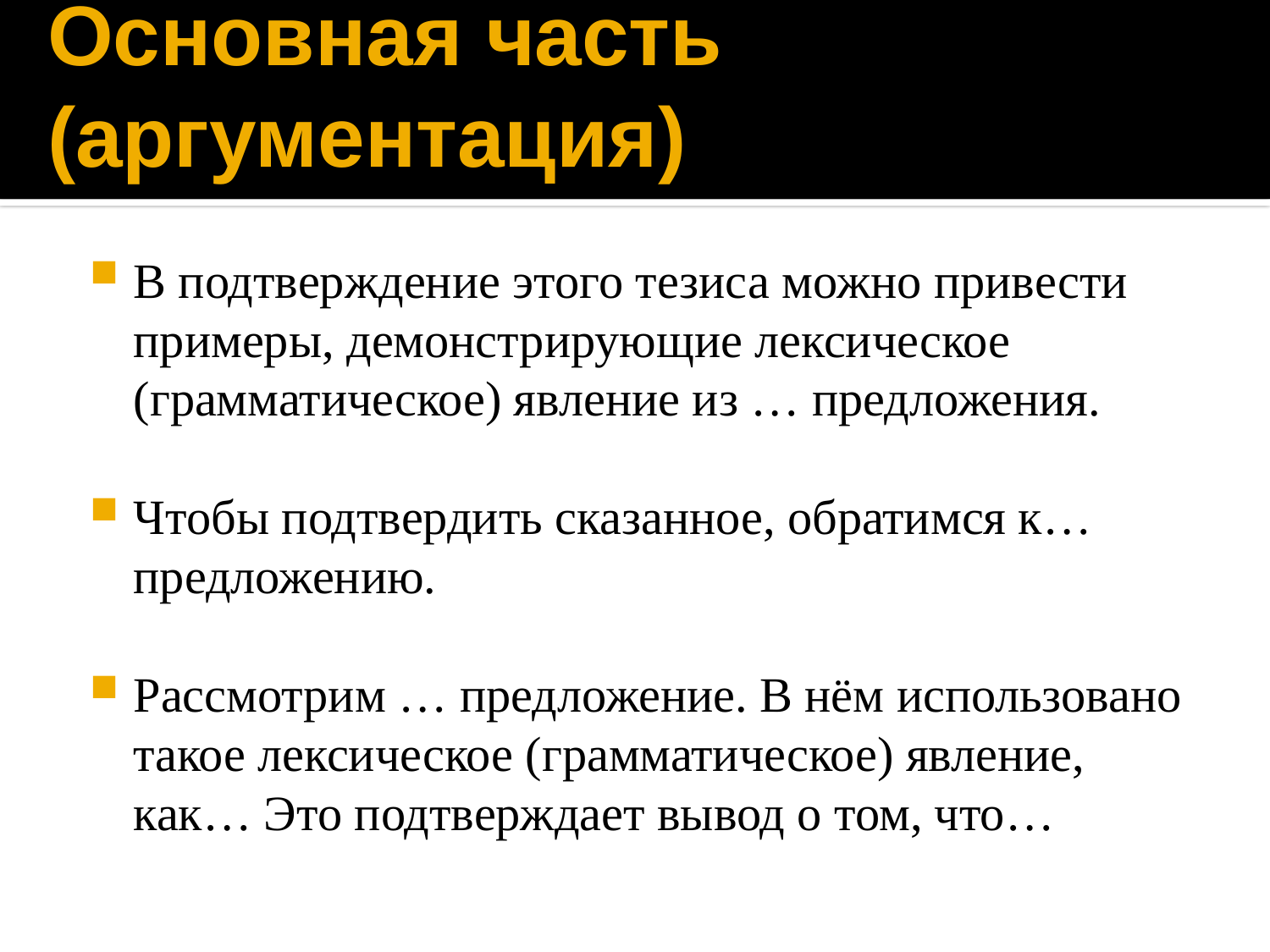

# Основная часть (аргументация)
В подтверждение этого тезиса можно привести примеры, демонстрирующие лексическое (грамматическое) явление из … предложения.

Чтобы подтвердить сказанное, обратимся к… предложению.

Рассмотрим … предложение. В нём использовано такое лексическое (грамматическое) явление, как… Это подтверждает вывод о том, что…